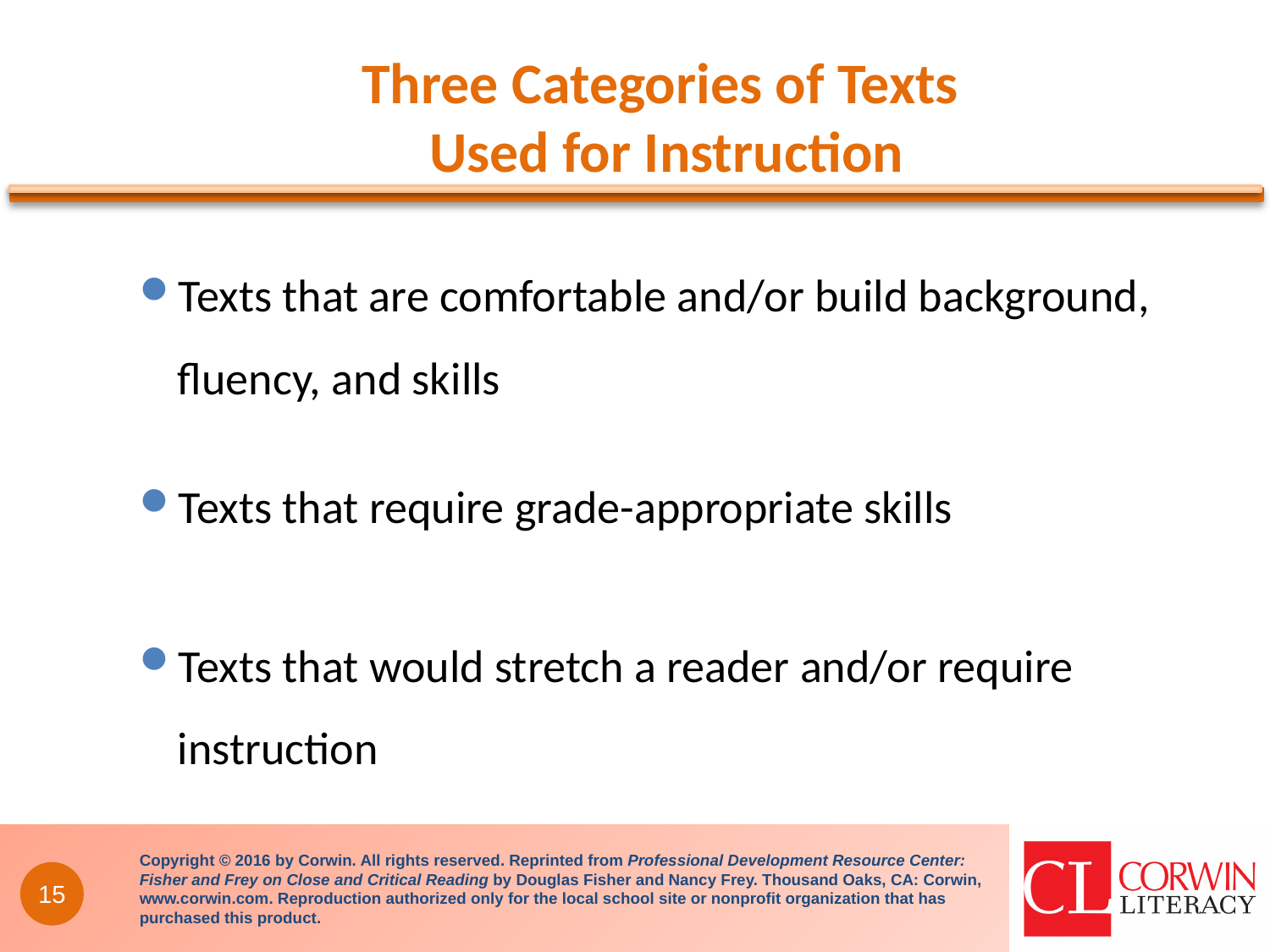

# Three Categories of Texts Used for Instruction
Texts that are comfortable and/or build background, fluency, and skills

Texts that require grade-appropriate skills

Texts that would stretch a reader and/or require instruction

Copyright © 2016 by Corwin. All rights reserved. Reprinted from Professional Development Resource Center: Fisher and Frey on Close and Critical Reading by Douglas Fisher and Nancy Frey. Thousand Oaks, CA: Corwin, www.corwin.com. Reproduction authorized only for the local school site or nonprofit organization that has purchased this product.
15